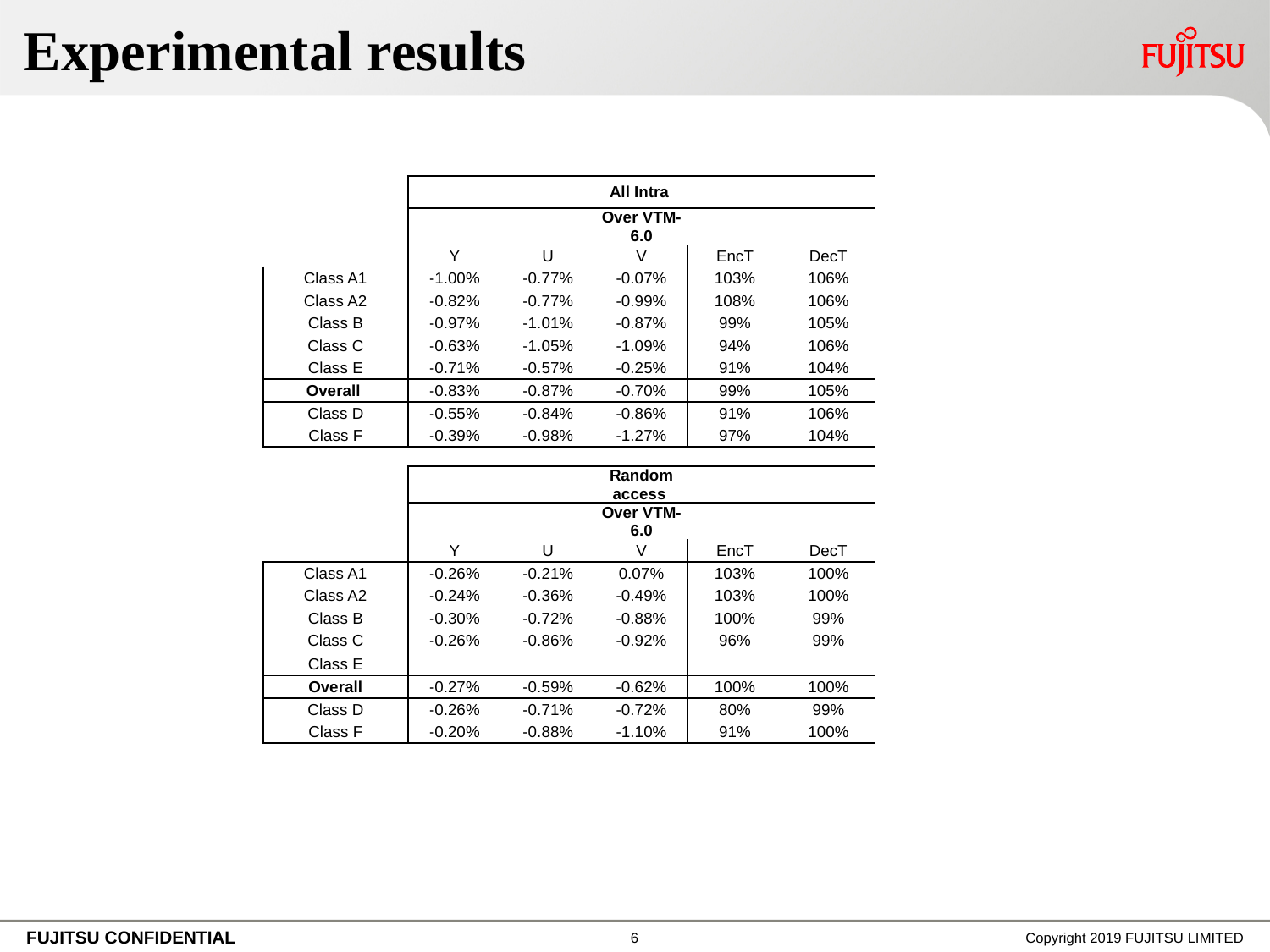

# Experimental results

Thank NHK for cross-checking
|  |  |  | All Intra |  |  |
| --- | --- | --- | --- | --- | --- |
|  |  |  | Over VTM-6.0 |  |  |
|  | Y | U | V | EncT | DecT |
| Class A1 | -1.00% | -0.77% | -0.07% | 103% | 106% |
| Class A2 | -0.82% | -0.77% | -0.99% | 108% | 106% |
| Class B | -0.97% | -1.01% | -0.87% | 99% | 105% |
| Class C | -0.63% | -1.05% | -1.09% | 94% | 106% |
| Class E | -0.71% | -0.57% | -0.25% | 91% | 104% |
| Overall | -0.83% | -0.87% | -0.70% | 99% | 105% |
| Class D | -0.55% | -0.84% | -0.86% | 91% | 106% |
| Class F | -0.39% | -0.98% | -1.27% | 97% | 104% |
|  |  |  | Random access |  |  |
| --- | --- | --- | --- | --- | --- |
|  |  |  | Over VTM-6.0 |  |  |
|  | Y | U | V | EncT | DecT |
| Class A1 | -0.26% | -0.21% | 0.07% | 103% | 100% |
| Class A2 | -0.24% | -0.36% | -0.49% | 103% | 100% |
| Class B | -0.30% | -0.72% | -0.88% | 100% | 99% |
| Class C | -0.26% | -0.86% | -0.92% | 96% | 99% |
| Class E |  |  |  |  |  |
| Overall | -0.27% | -0.59% | -0.62% | 100% | 100% |
| Class D | -0.26% | -0.71% | -0.72% | 80% | 99% |
| Class F | -0.20% | -0.88% | -1.10% | 91% | 100% |
6
Copyright 2019 FUJITSU LIMITED